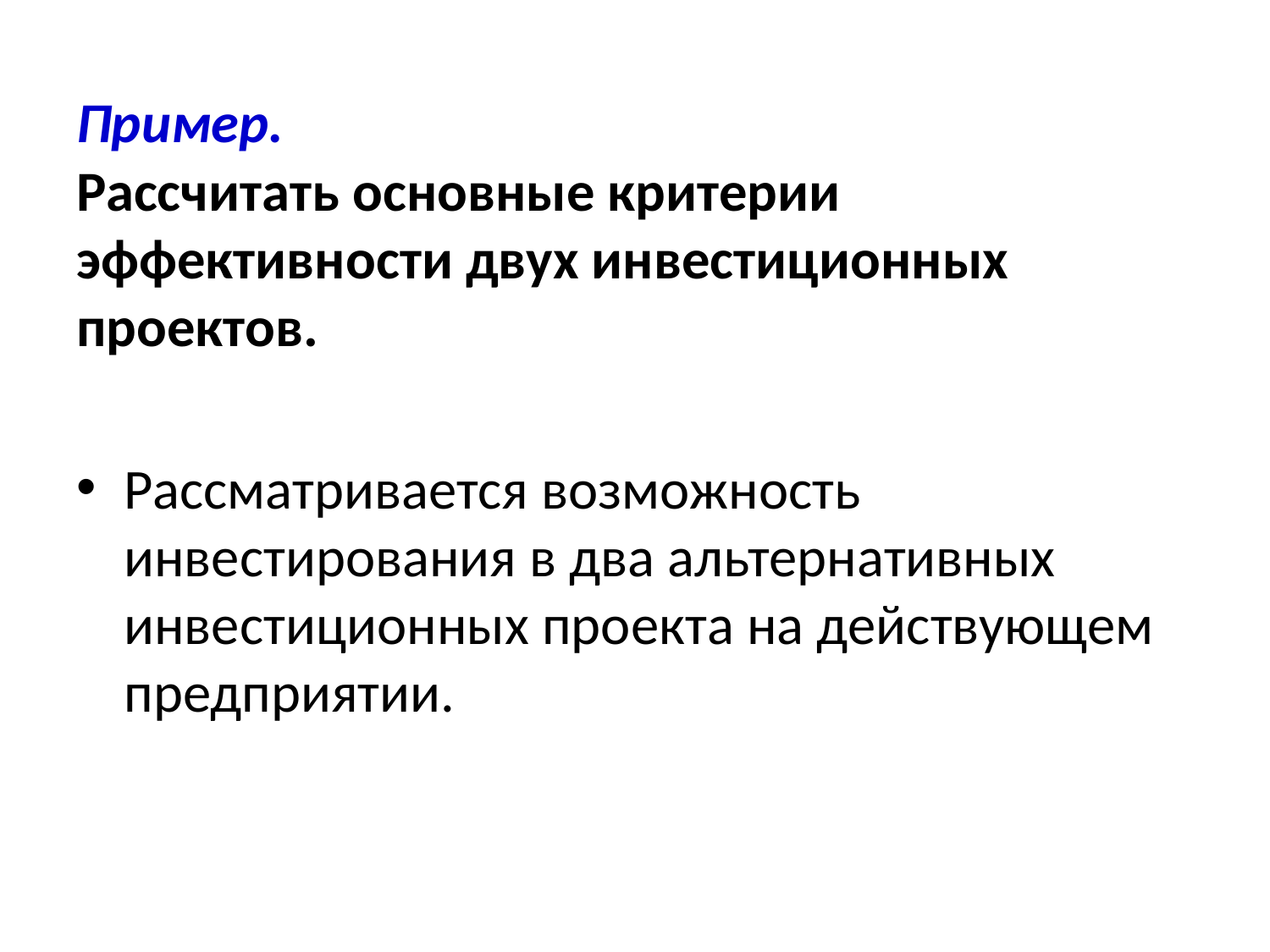

# Пример. Рассчитать основные критерии эффективности двух инвестиционных проектов.
Рассматривается возможность инвестирования в два альтернативных инвестиционных проекта на действующем предприятии.